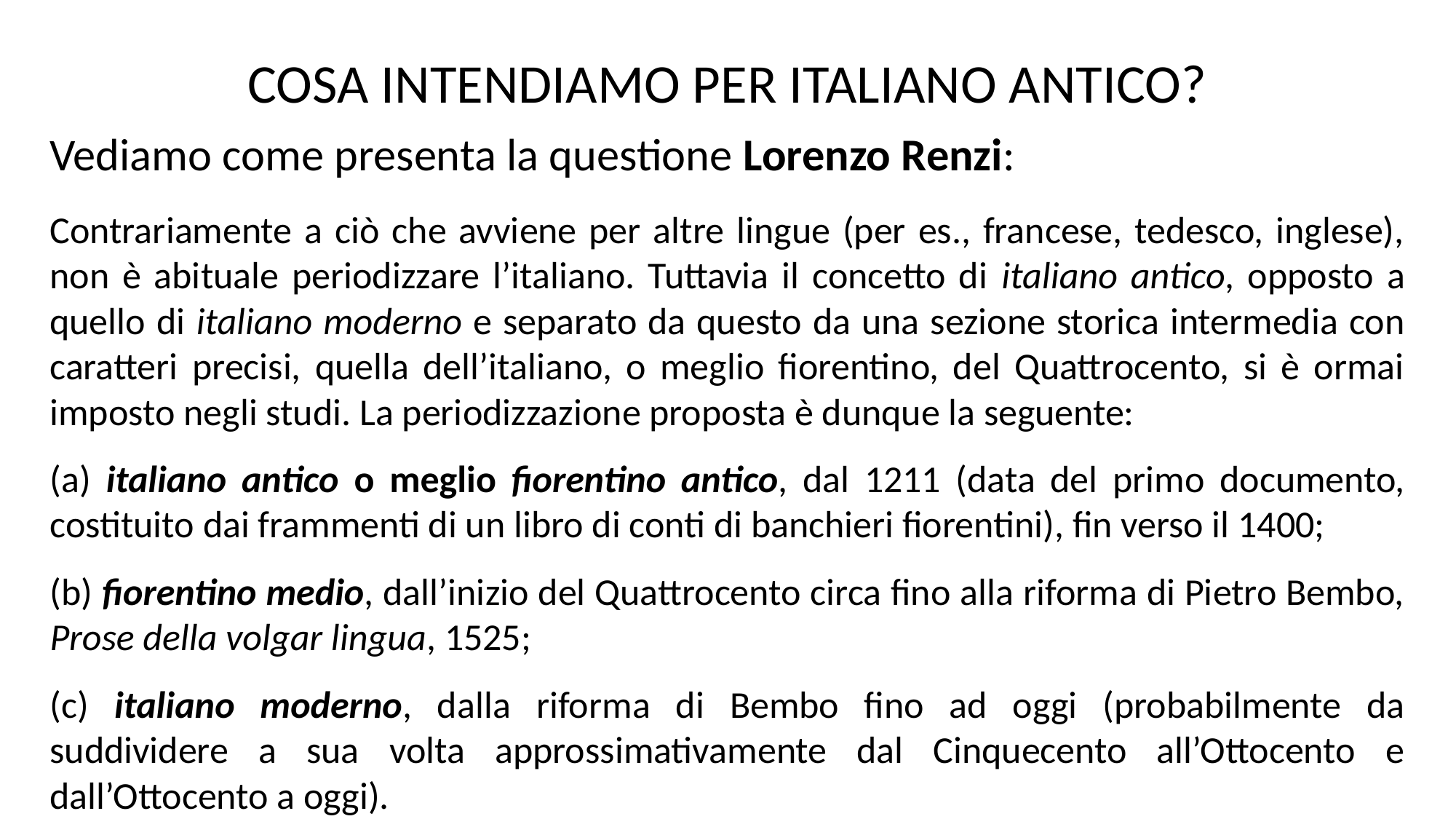

COSA INTENDIAMO PER ITALIANO ANTICO?
Vediamo come presenta la questione Lorenzo Renzi:

Contrariamente a ciò che avviene per altre lingue (per es., francese, tedesco, inglese), non è abituale periodizzare l’italiano. Tuttavia il concetto di italiano antico, opposto a quello di italiano moderno e separato da questo da una sezione storica intermedia con caratteri precisi, quella dell’italiano, o meglio fiorentino, del Quattrocento, si è ormai imposto negli studi. La periodizzazione proposta è dunque la seguente:

(a) italiano antico o meglio fiorentino antico, dal 1211 (data del primo documento, costituito dai frammenti di un libro di conti di banchieri fiorentini), fin verso il 1400;

(b) fiorentino medio, dall’inizio del Quattrocento circa fino alla riforma di Pietro Bembo, Prose della volgar lingua, 1525;

(c) italiano moderno, dalla riforma di Bembo fino ad oggi (probabilmente da suddividere a sua volta approssimativamente dal Cinquecento all’Ottocento e dall’Ottocento a oggi).